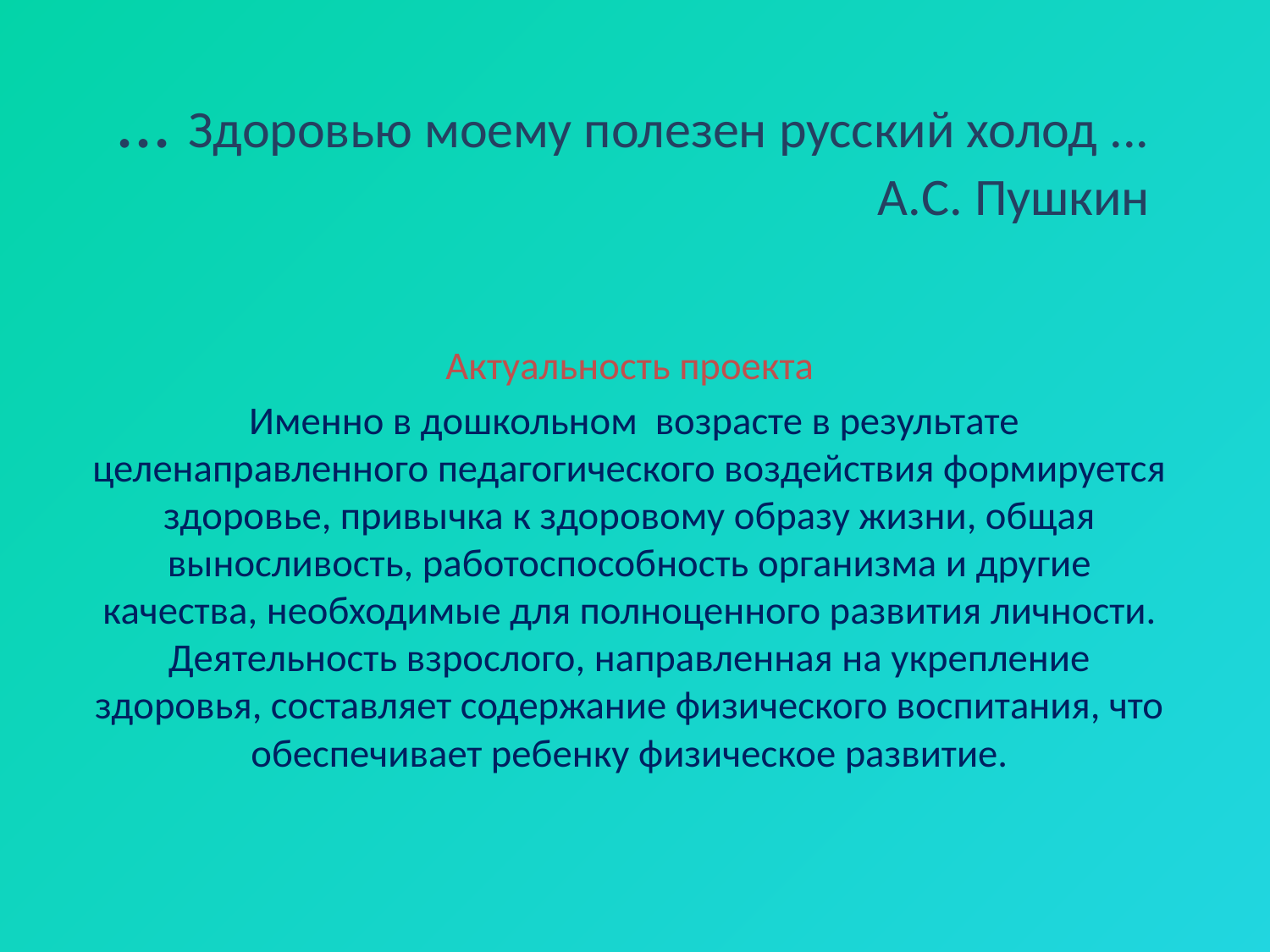

# ... Здоровью моему полезен русский холод ... А.С. Пушкин
Актуальность проекта
 Именно в дошкольном  возрасте в результате целенаправленного педагогического воздействия формируется здоровье, привычка к здоровому образу жизни, общая выносливость, работоспособность организма и другие качества, необходимые для полноценного развития личности. Деятельность взрослого, направленная на укрепление здоровья, составляет содержание физического воспитания, что обеспечивает ребенку физическое развитие.